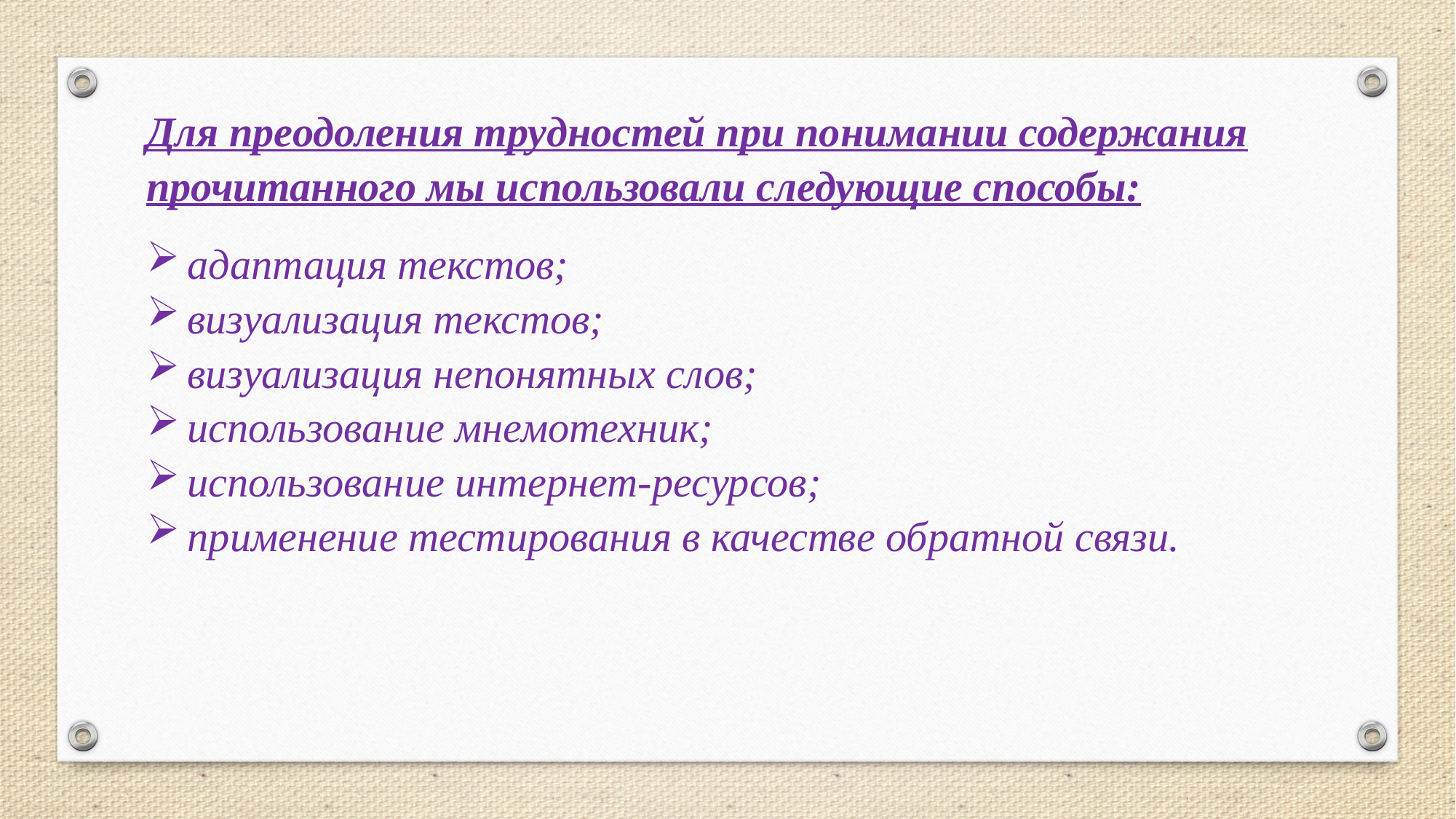

Для преодоления трудностей при понимании содержания прочитанного мы использовали следующие способы:
адаптация текстов;
визуализация текстов;
визуализация непонятных слов;
использование мнемотехник;
использование интернет-ресурсов;
применение тестирования в качестве обратной связи.